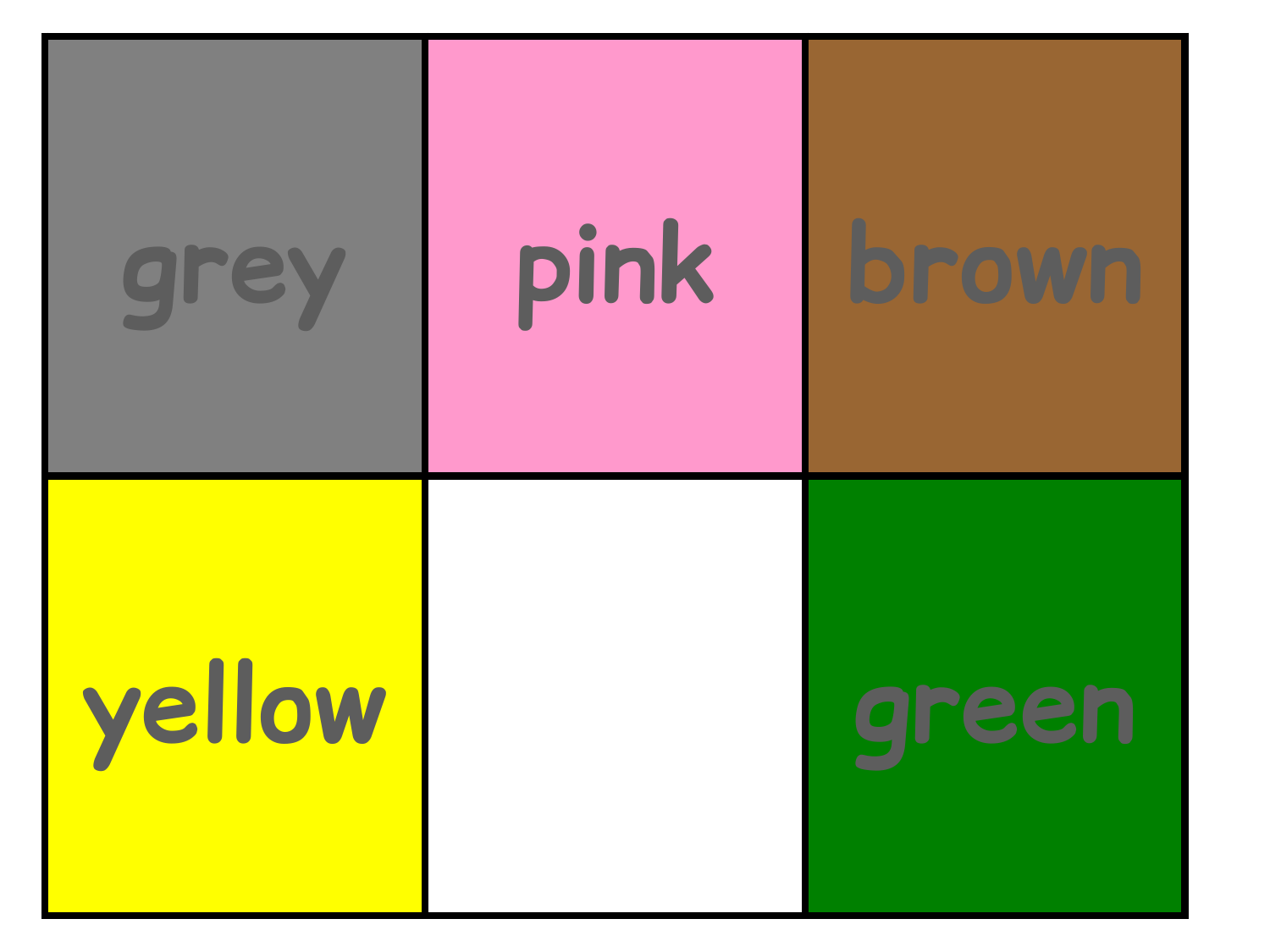

| grey | pink | brown |
| --- | --- | --- |
| yellow |  | green |